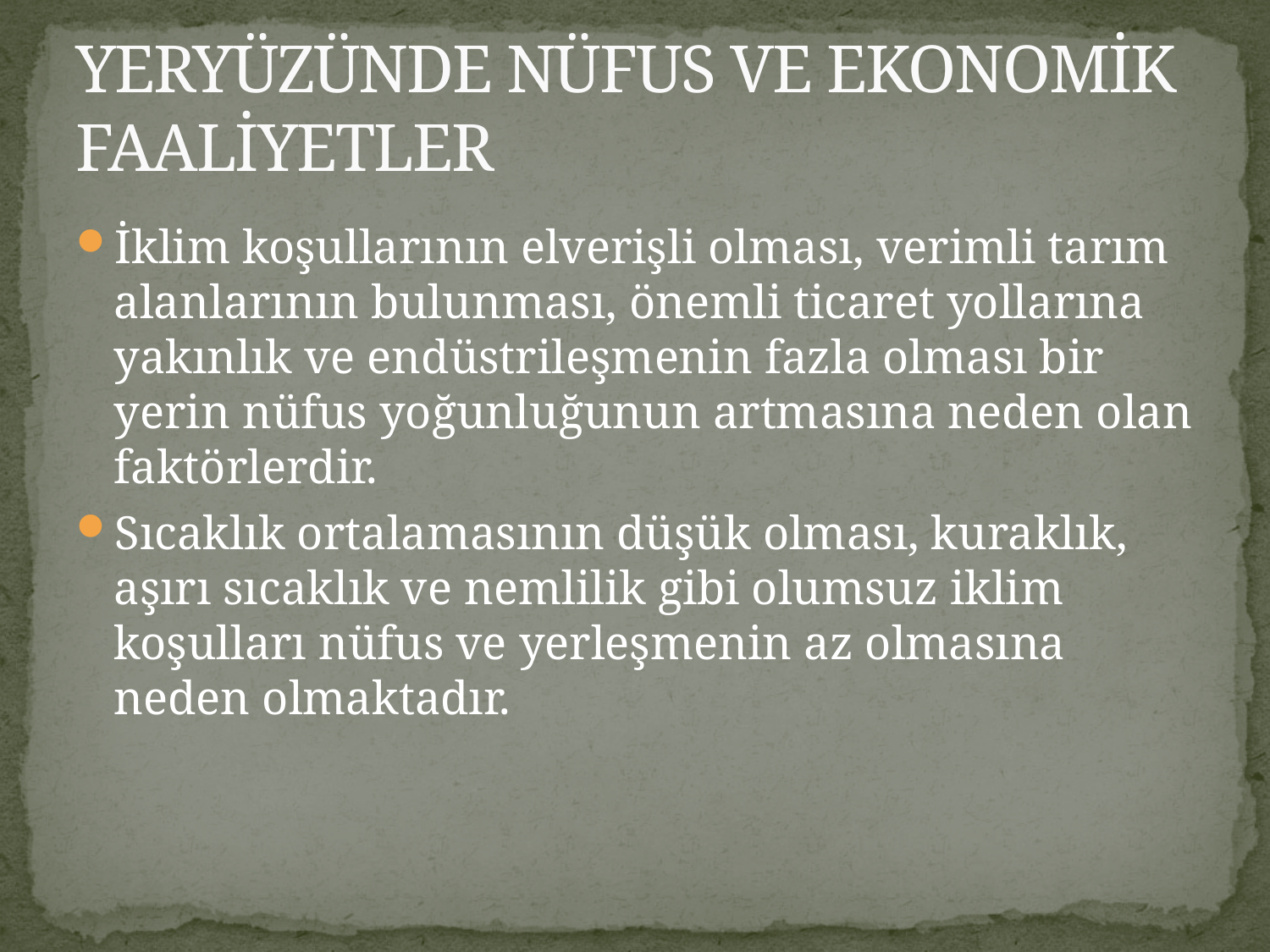

# YERYÜZÜNDE NÜFUS VE EKONOMİK FAALİYETLER
İklim koşullarının elverişli olması, verimli tarım alanlarının bulunması, önemli ticaret yollarına yakınlık ve endüstrileşmenin fazla olması bir yerin nüfus yoğunluğunun artmasına neden olan faktörlerdir.
Sıcaklık ortalamasının düşük olması, kuraklık, aşırı sıcaklık ve nemlilik gibi olumsuz iklim koşulları nüfus ve yerleşmenin az olmasına neden olmaktadır.